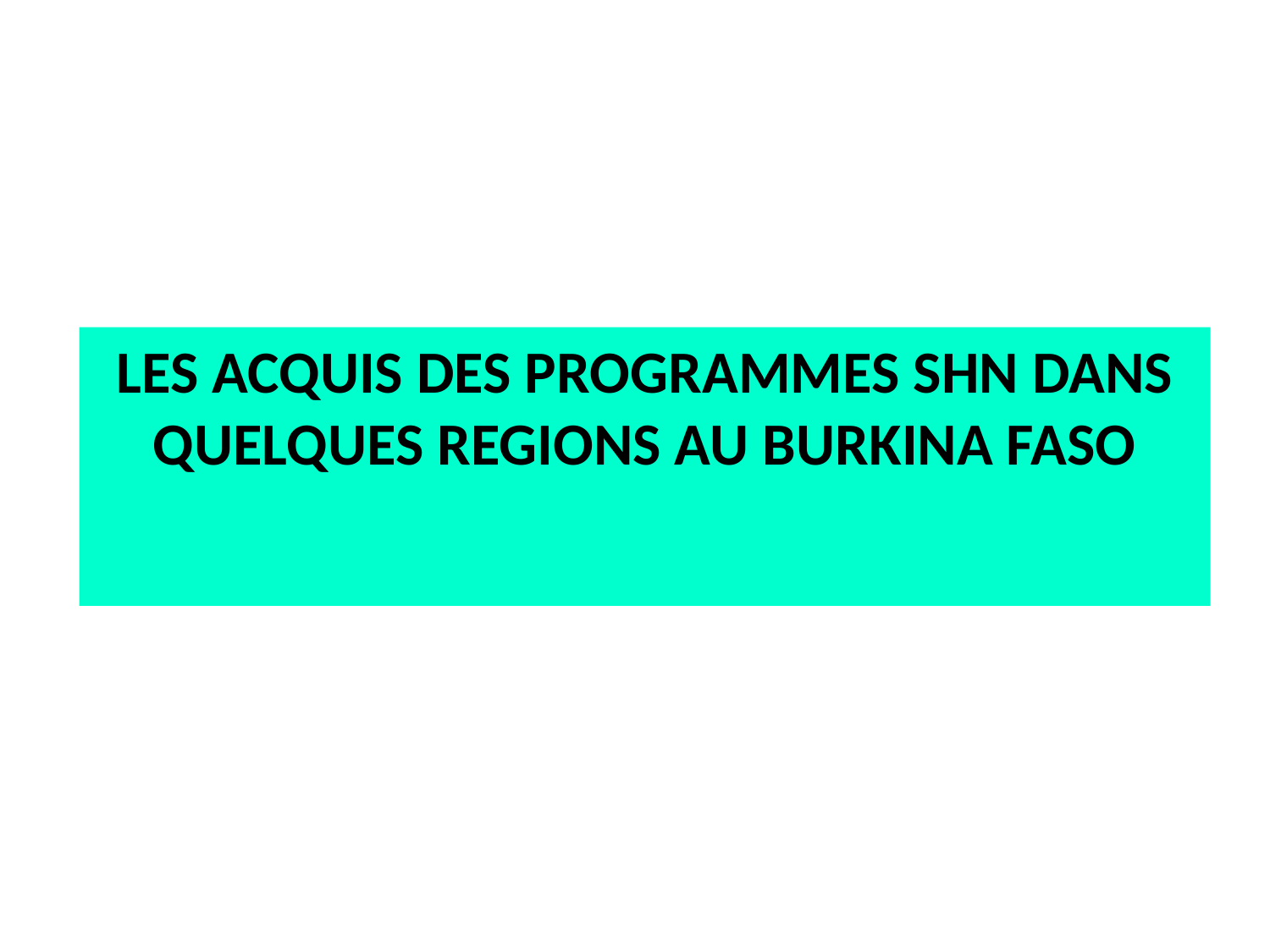

# LES ACQUIS DES PROGRAMMES SHN DANS QUELQUES REGIONS AU BURKINA FASO